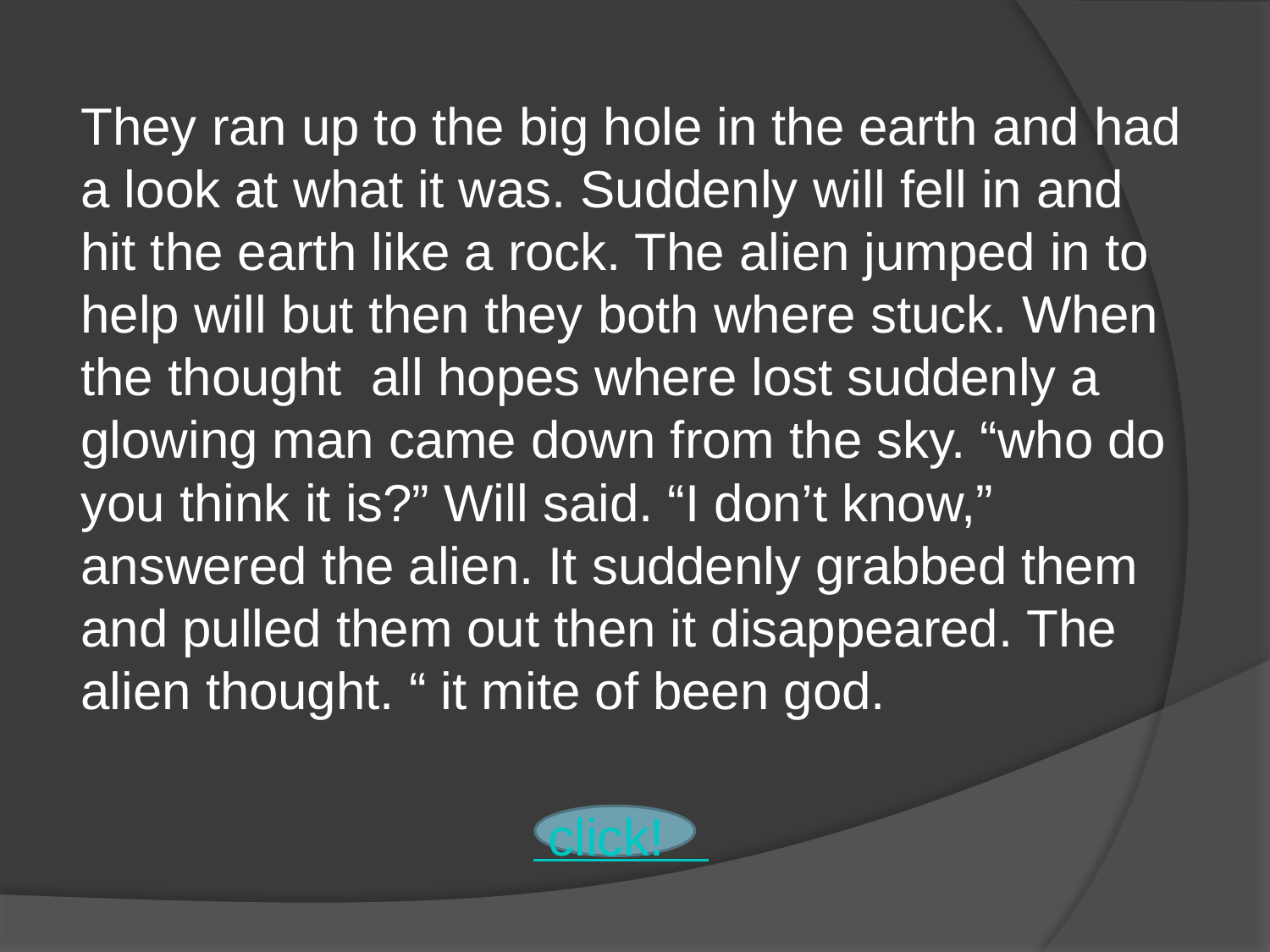

They ran up to the big hole in the earth and had a look at what it was. Suddenly will fell in and hit the earth like a rock. The alien jumped in to help will but then they both where stuck. When the thought  all hopes where lost suddenly a glowing man came down from the sky. “who do you think it is?” Will said. “I don’t know,” answered the alien. It suddenly grabbed them and pulled them out then it disappeared. The alien thought. “ it mite of been god.

                                click!